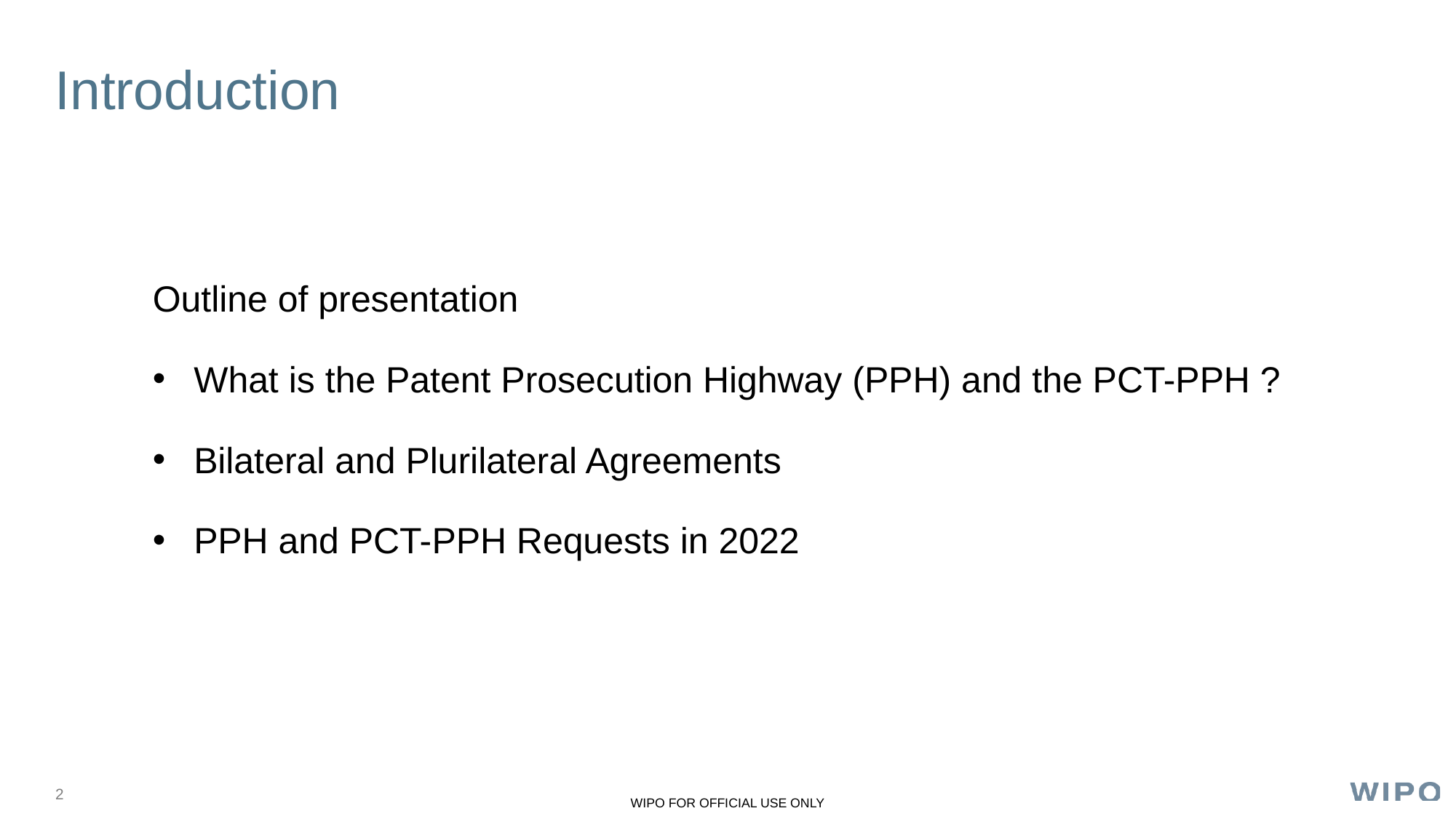

# Introduction
Outline of presentation
What is the Patent Prosecution Highway (PPH) and the PCT-PPH ?
Bilateral and Plurilateral Agreements
PPH and PCT-PPH Requests in 2022